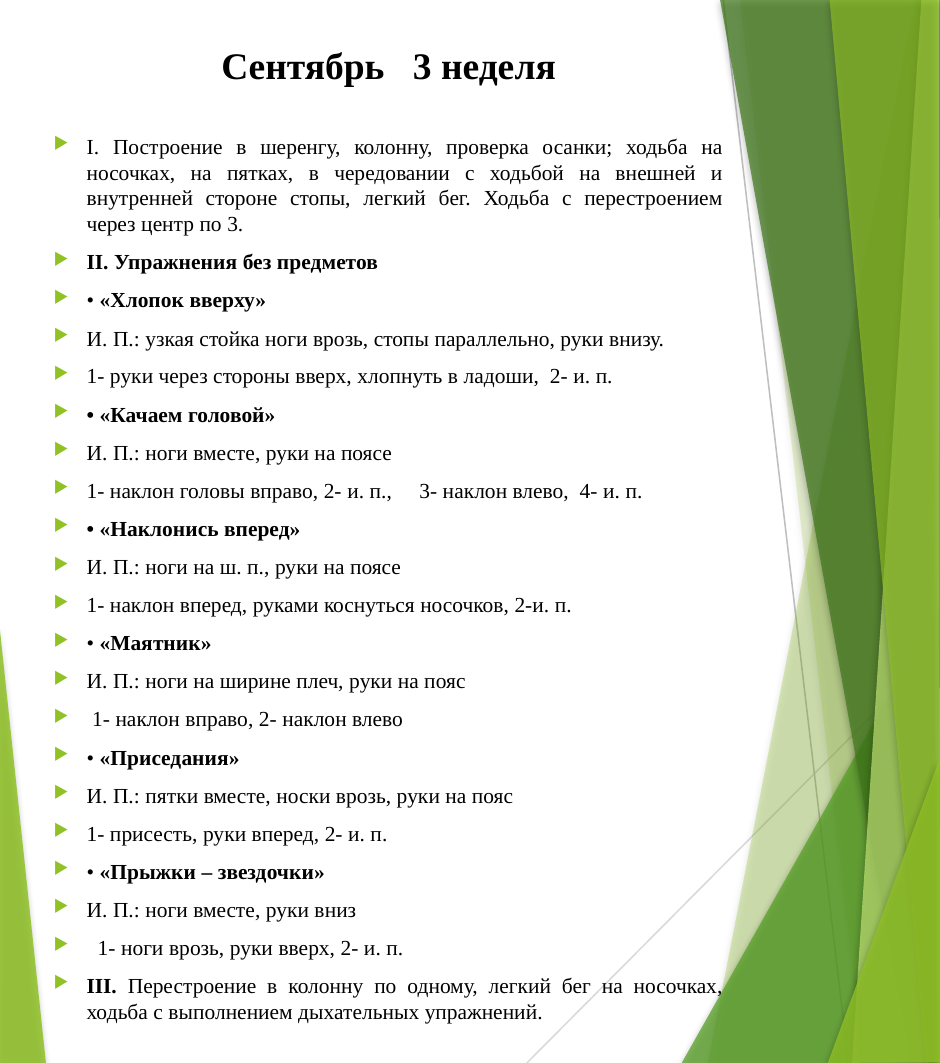

# Сентябрь   3 неделя
I. Построение в шеренгу, колонну, проверка осанки; ходьба на носочках, на пятках, в чередовании с ходьбой на внешней и внутренней стороне стопы, легкий бег. Ходьба с перестроением через центр по 3.
II. Упражнения без предметов
• «Хлопок вверху»
И. П.: узкая стойка ноги врозь, стопы параллельно, руки внизу.
1- руки через стороны вверх, хлопнуть в ладоши,  2- и. п.
• «Качаем головой»
И. П.: ноги вместе, руки на поясе
1- наклон головы вправо, 2- и. п.,     3- наклон влево,  4- и. п.
• «Наклонись вперед»
И. П.: ноги на ш. п., руки на поясе
1- наклон вперед, руками коснуться носочков, 2-и. п.
• «Маятник»
И. П.: ноги на ширине плеч, руки на пояс
 1- наклон вправо, 2- наклон влево
• «Приседания»
И. П.: пятки вместе, носки врозь, руки на пояс
1- присесть, руки вперед, 2- и. п.
• «Прыжки – звездочки»
И. П.: ноги вместе, руки вниз
  1- ноги врозь, руки вверх, 2- и. п.
III. Перестроение в колонну по одному, легкий бег на носочках, ходьба с выполнением дыхательных упражнений.